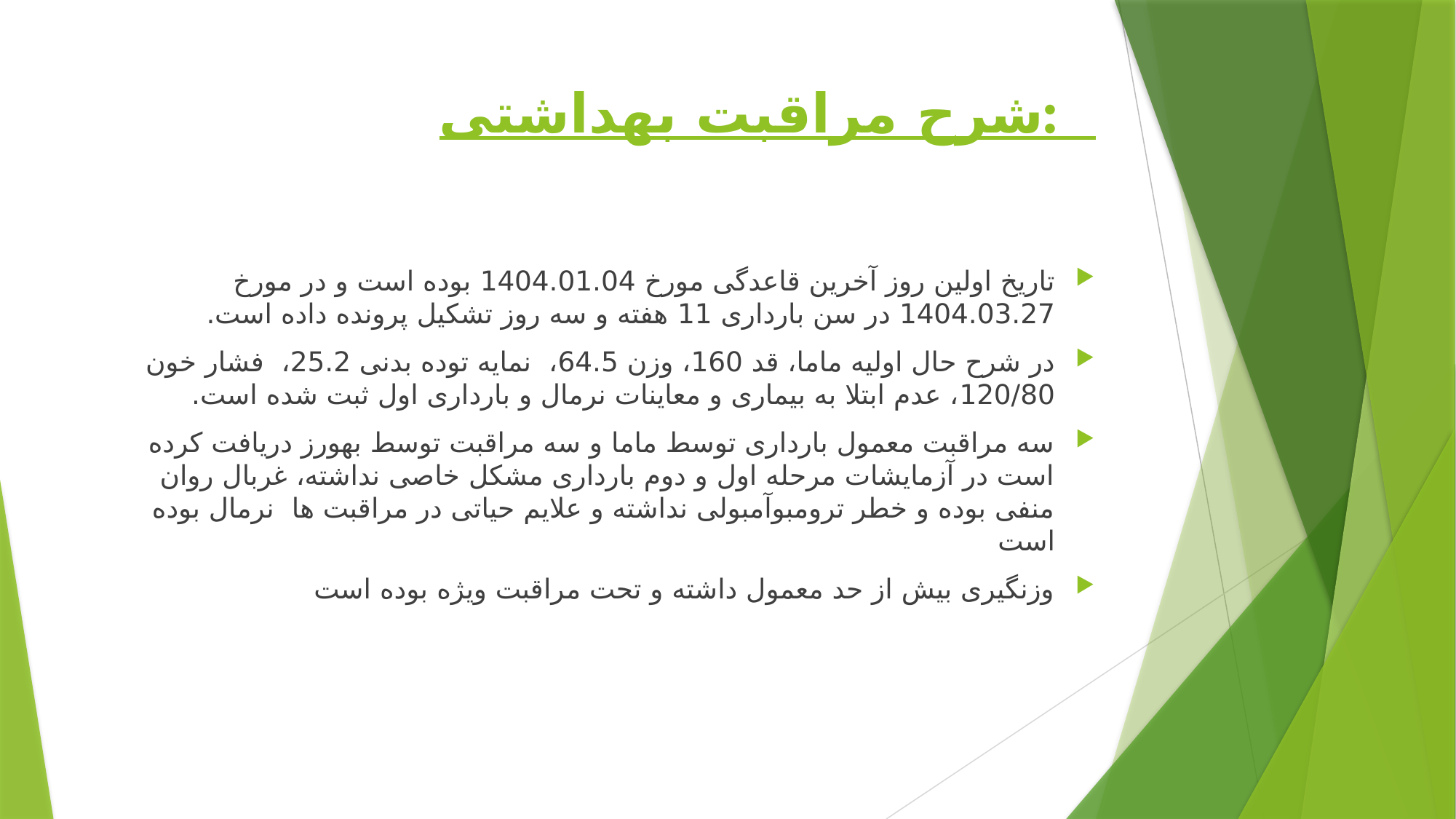

# شرح مراقبت بهداشتی:
تاریخ اولین روز آخرین قاعدگی مورخ 1404.01.04 بوده است و در مورخ 1404.03.27 در سن بارداری 11 هفته و سه روز تشکیل پرونده داده است.
در شرح حال اولیه ماما، قد 160، وزن 64.5،  نمایه توده بدنی 25.2،  فشار خون 120/80، عدم ابتلا به بیماری و معاینات نرمال و بارداری اول ثبت شده است.
سه مراقبت معمول بارداری توسط ماما و سه مراقبت توسط بهورز دریافت کرده است در آزمایشات مرحله اول و دوم بارداری مشکل خاصی نداشته، غربال روان منفی بوده و خطر ترومبوآمبولی نداشته و علایم حیاتی در مراقبت ها  نرمال بوده است
وزنگیری بیش از حد معمول داشته و تحت مراقبت ویژه بوده است